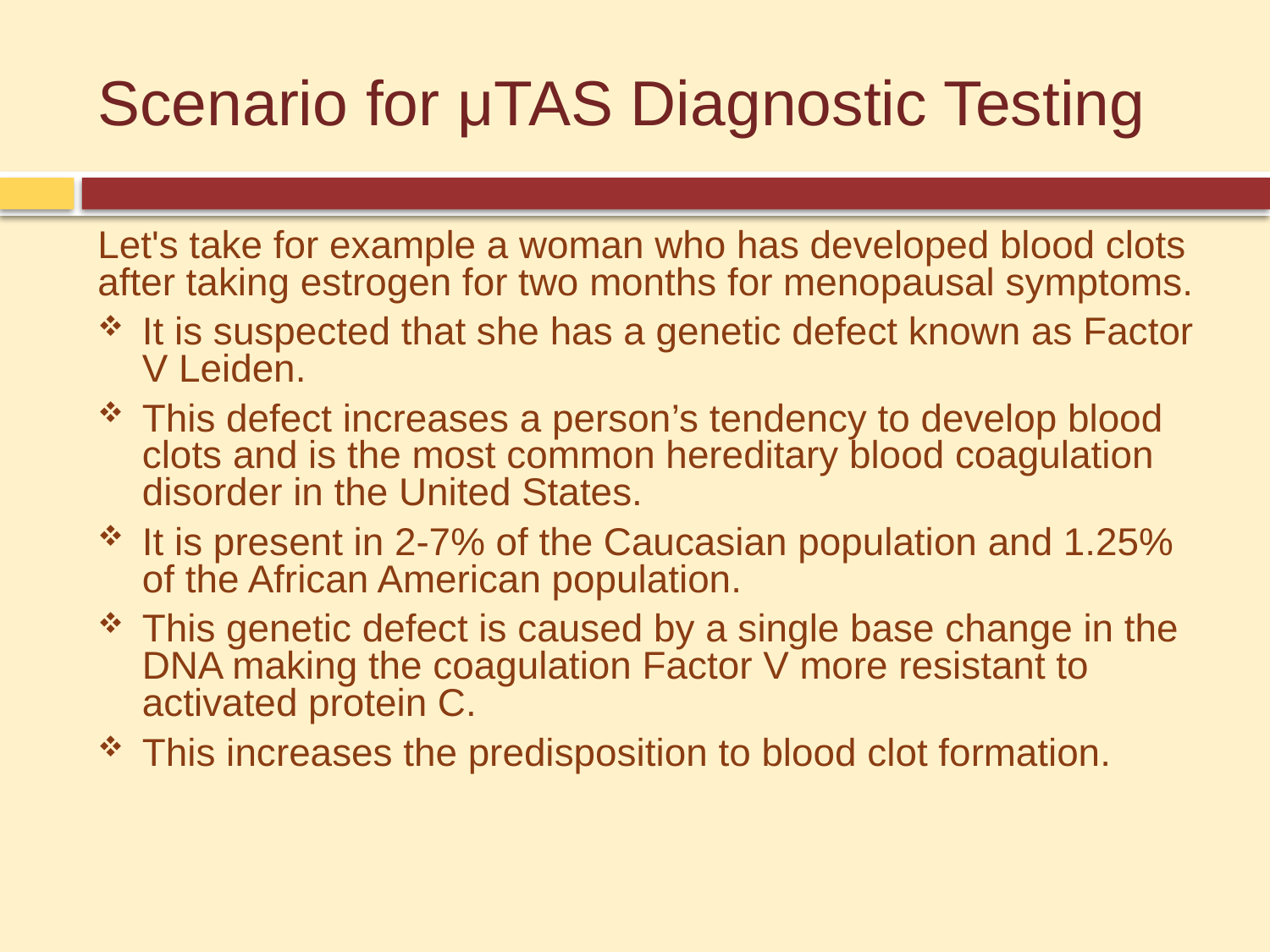

# Scenario for μTAS Diagnostic Testing
Let's take for example a woman who has developed blood clots after taking estrogen for two months for menopausal symptoms.
It is suspected that she has a genetic defect known as Factor V Leiden.
This defect increases a person’s tendency to develop blood clots and is the most common hereditary blood coagulation disorder in the United States.
It is present in 2-7% of the Caucasian population and 1.25% of the African American population.
This genetic defect is caused by a single base change in the DNA making the coagulation Factor V more resistant to activated protein C.
This increases the predisposition to blood clot formation.